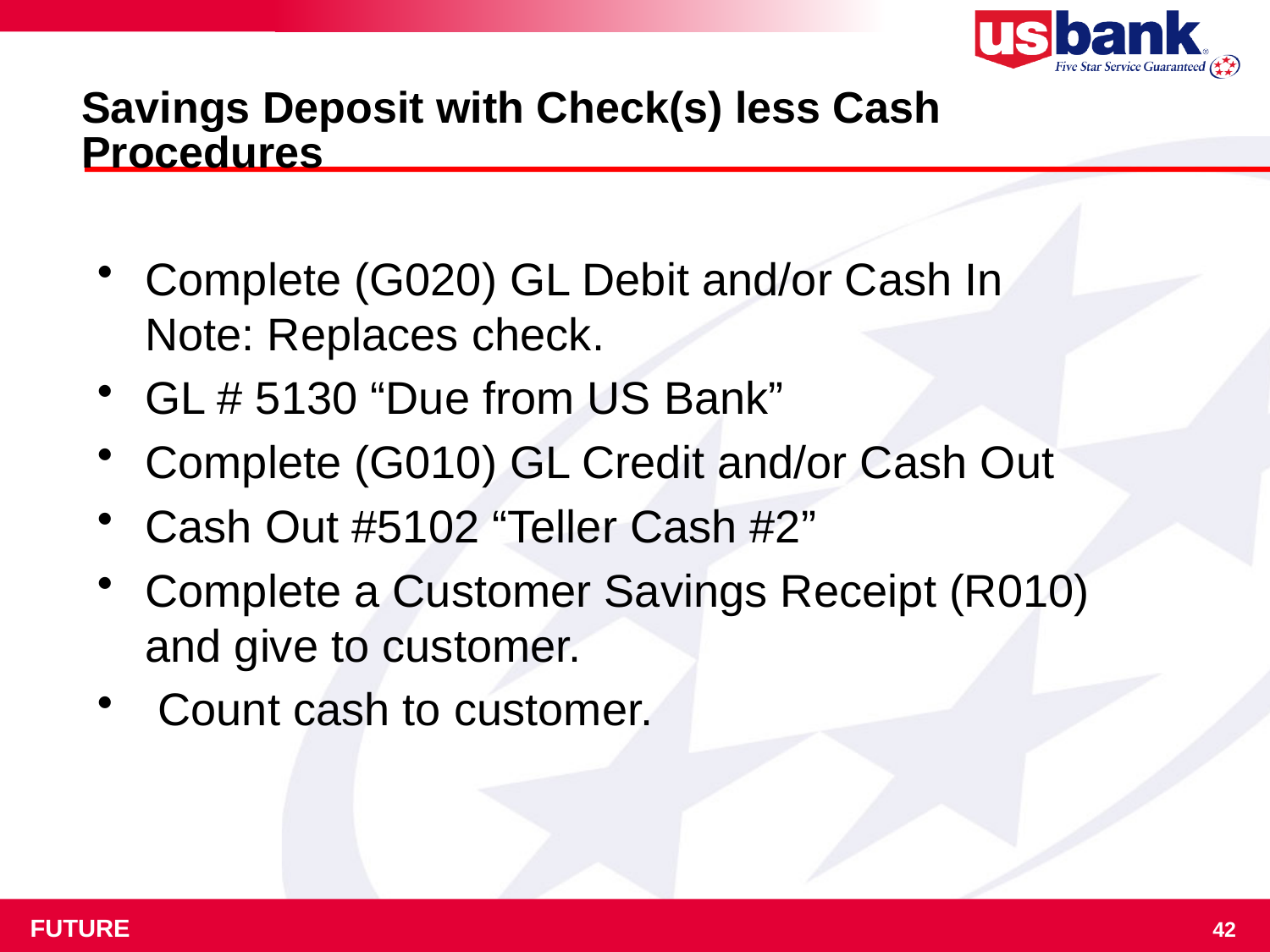

# Savings Deposit with Check(s) less Cash Procedures
Complete (G020) GL Debit and/or Cash In   Note: Replaces check.
GL # 5130 “Due from US Bank”
Complete (G010) GL Credit and/or Cash Out
Cash Out #5102 “Teller Cash #2”
Complete a Customer Savings Receipt (R010) and give to customer.
 Count cash to customer.